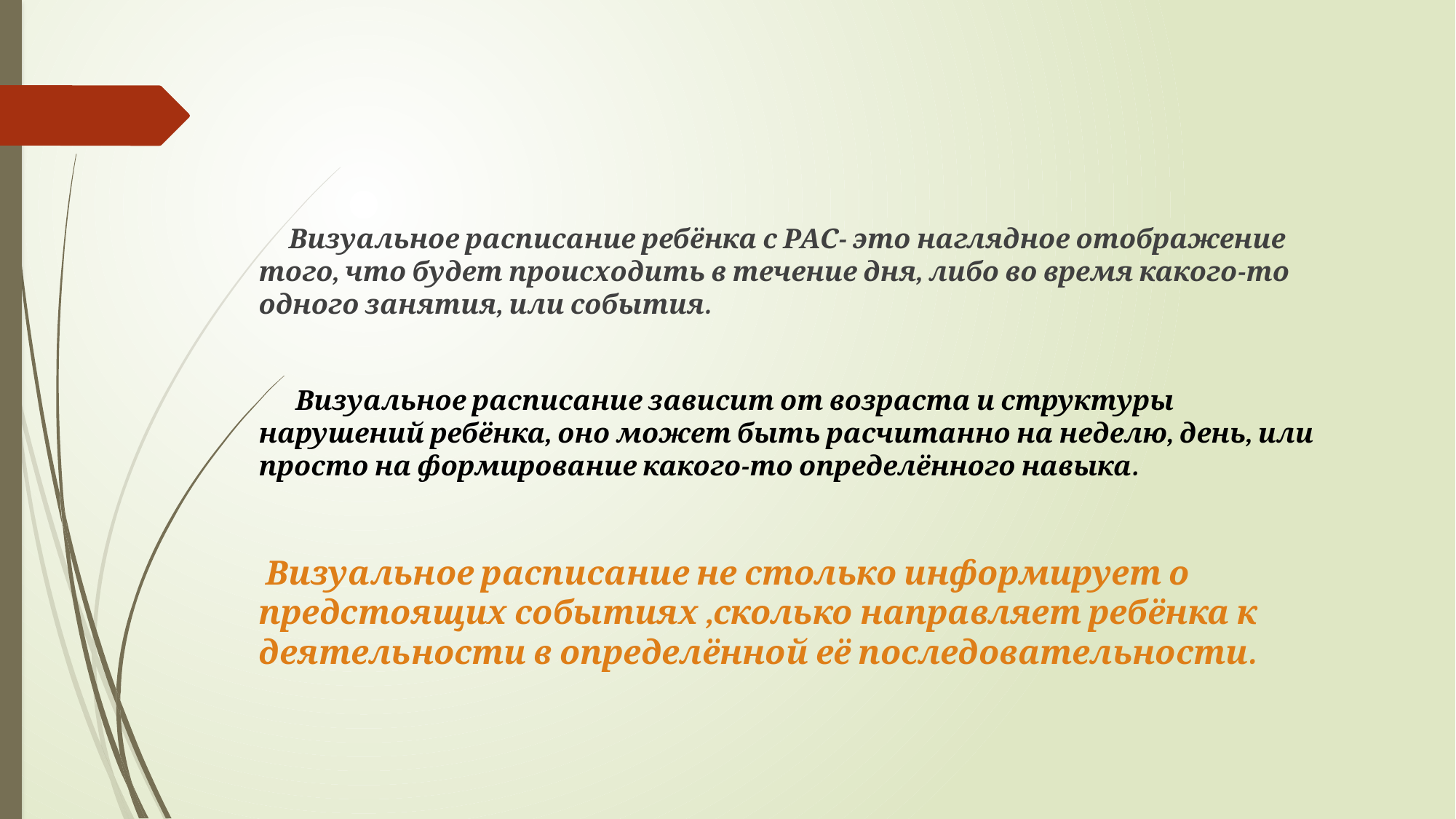

Визуальное расписание ребёнка с РАС- это наглядное отображение того, что будет происходить в течение дня, либо во время какого-то одного занятия, или события.

       Визуальное расписание зависит от возраста и структуры нарушений ребёнка, оно может быть расчитанно на неделю, день, или просто на формирование какого-то определённого навыка.

 Визуальное расписание не столько информирует о предстоящих событиях ,сколько направляет ребёнка к деятельности в определённой её последовательности.